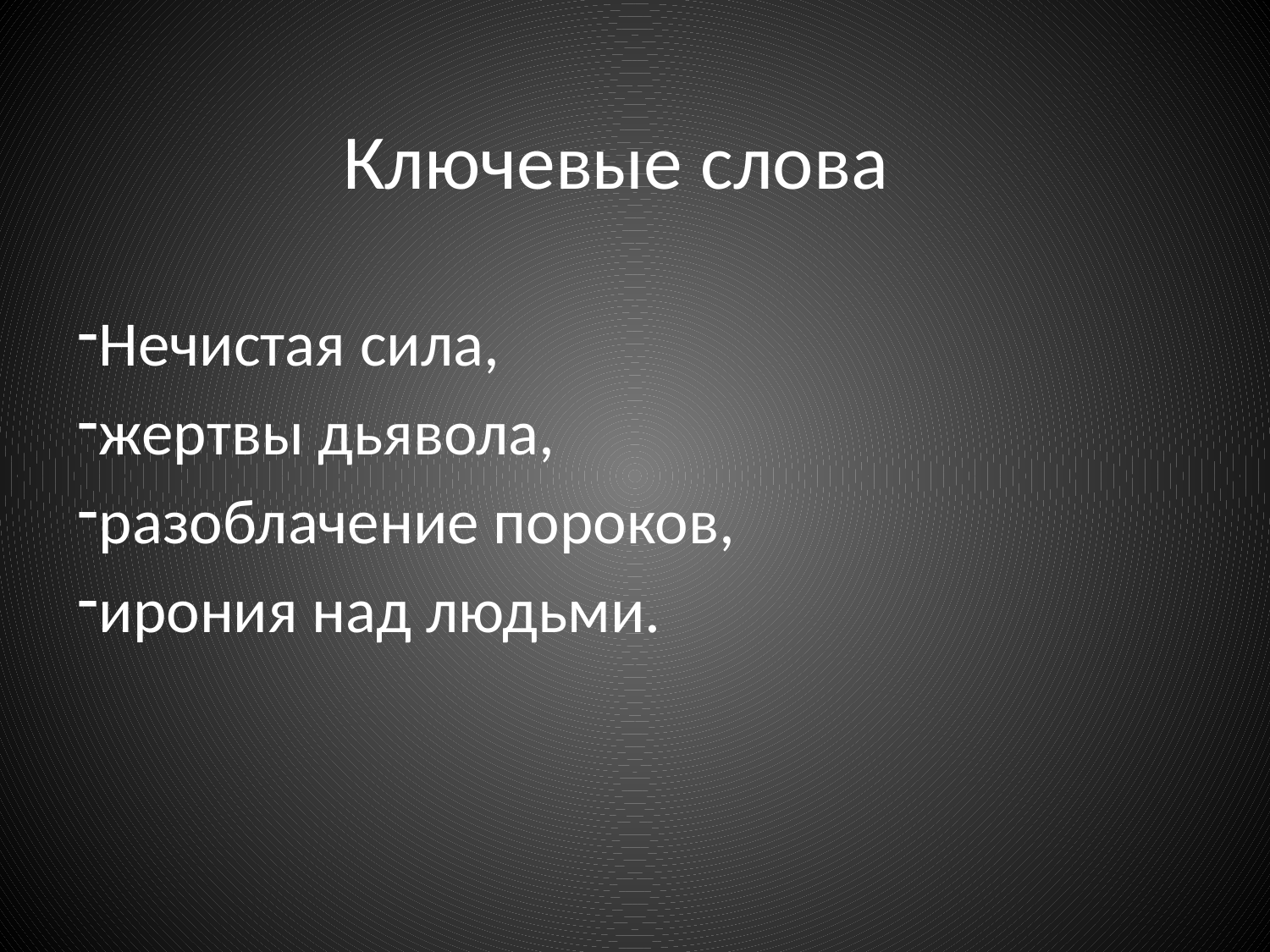

# Ключевые слова
Нечистая сила,
жертвы дьявола,
разоблачение пороков,
ирония над людьми.